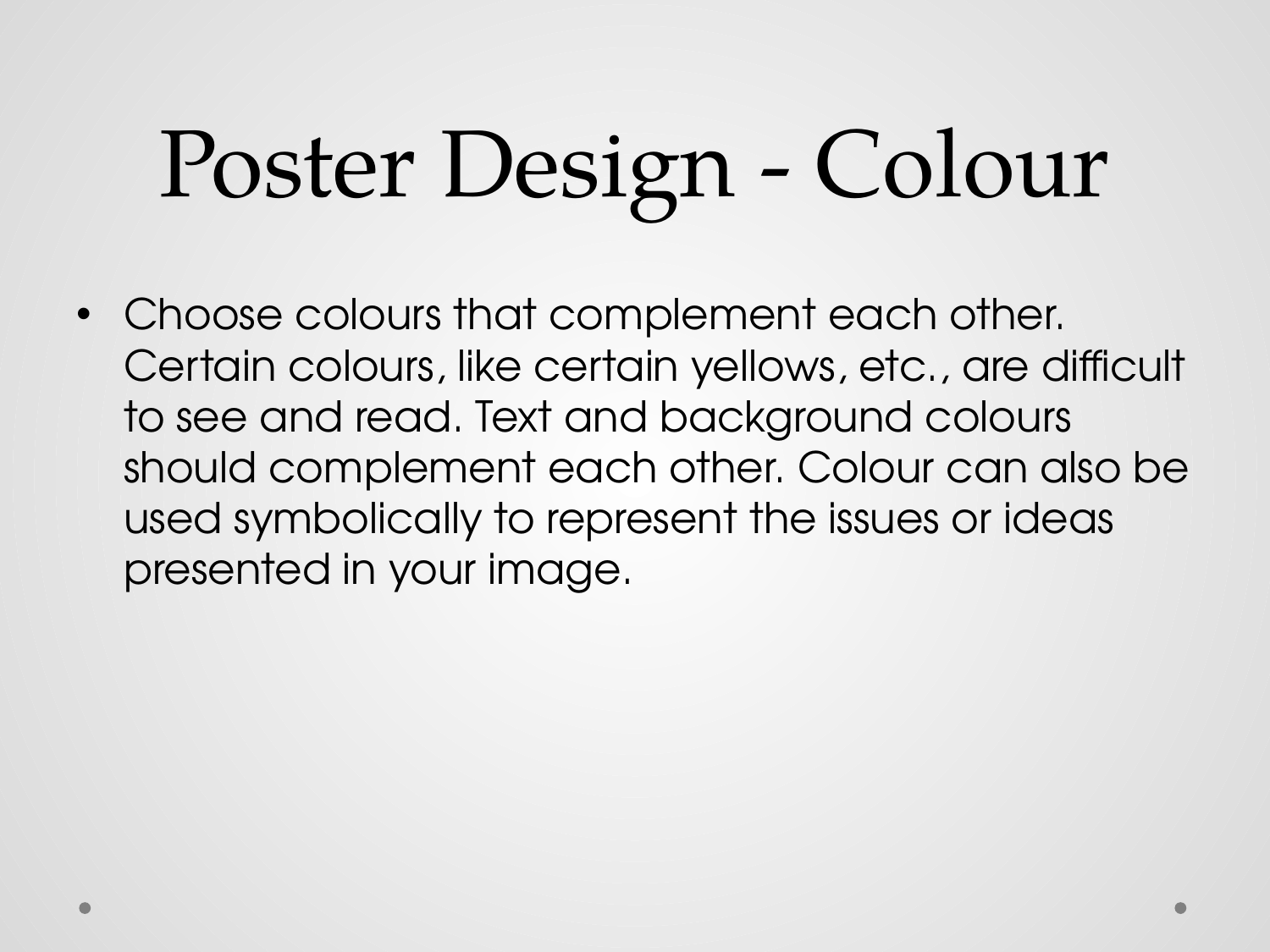

# Poster Design - Colour

Choose colours that complement each other. Certain colours, like certain yellows, etc., are difficult to see and read. Text and background colours should complement each other. Colour can also be used symbolically to represent the issues or ideas presented in your image.